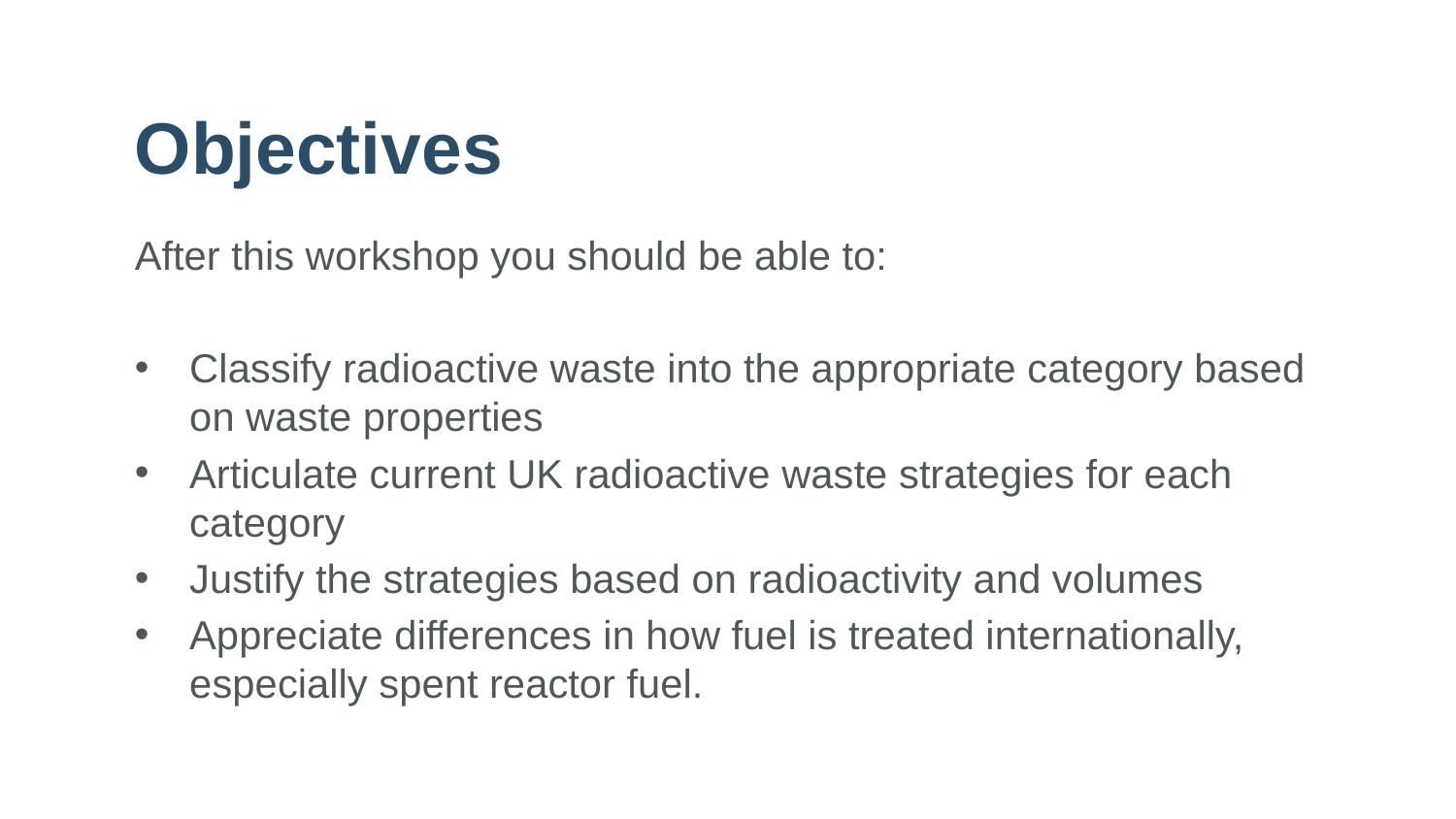

# Objectives
After this workshop you should be able to:

Classify radioactive waste into the appropriate category based on waste properties
Articulate current UK radioactive waste strategies for each category
Justify the strategies based on radioactivity and volumes
Appreciate differences in how fuel is treated internationally, especially spent reactor fuel.